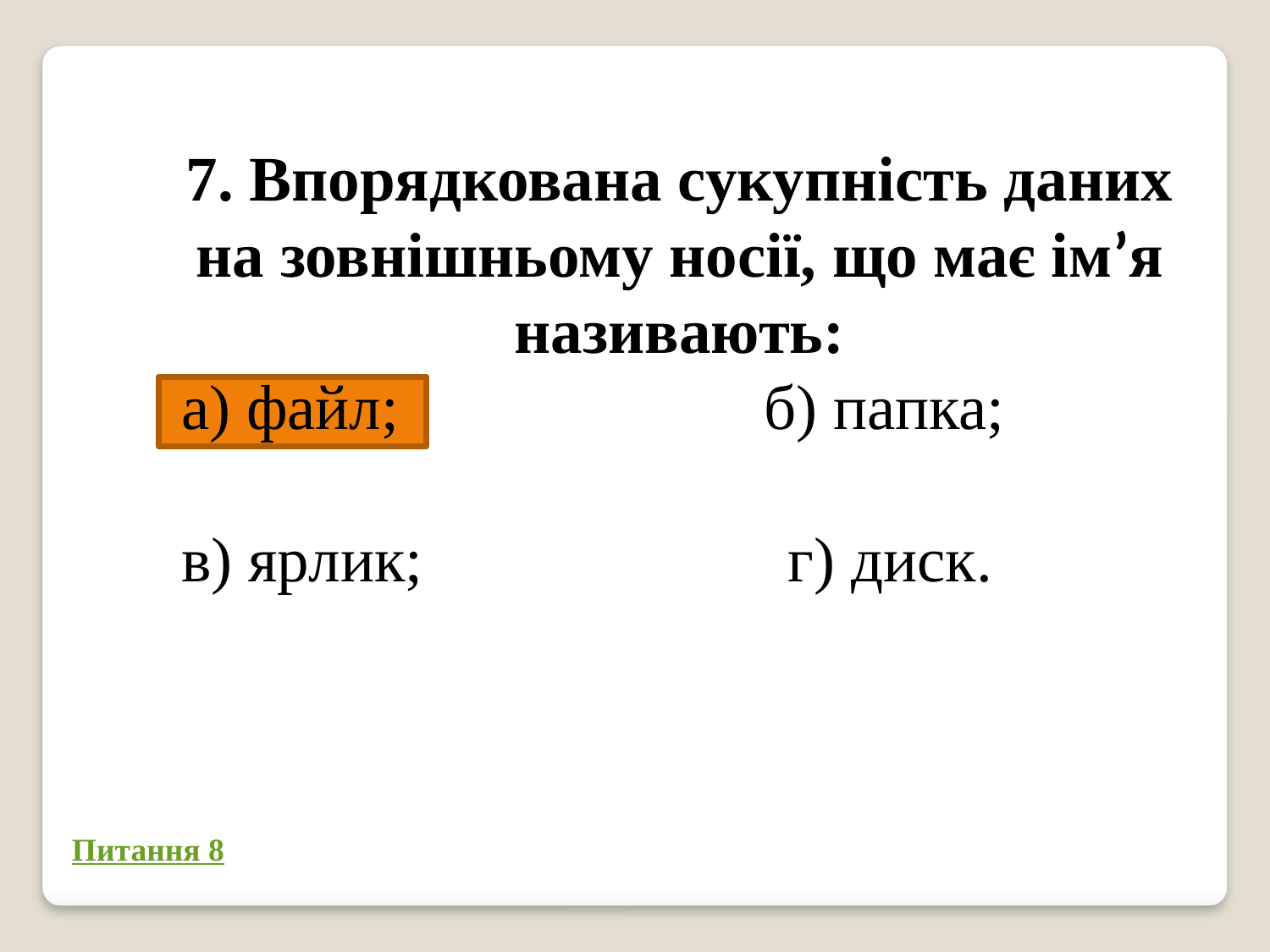

7. Впорядкована сукупність даних на зовнішньому носії, що має ім’я називають:
а) файл;                       б) папка;

в) ярлик;                       г) диск.

Питання 8